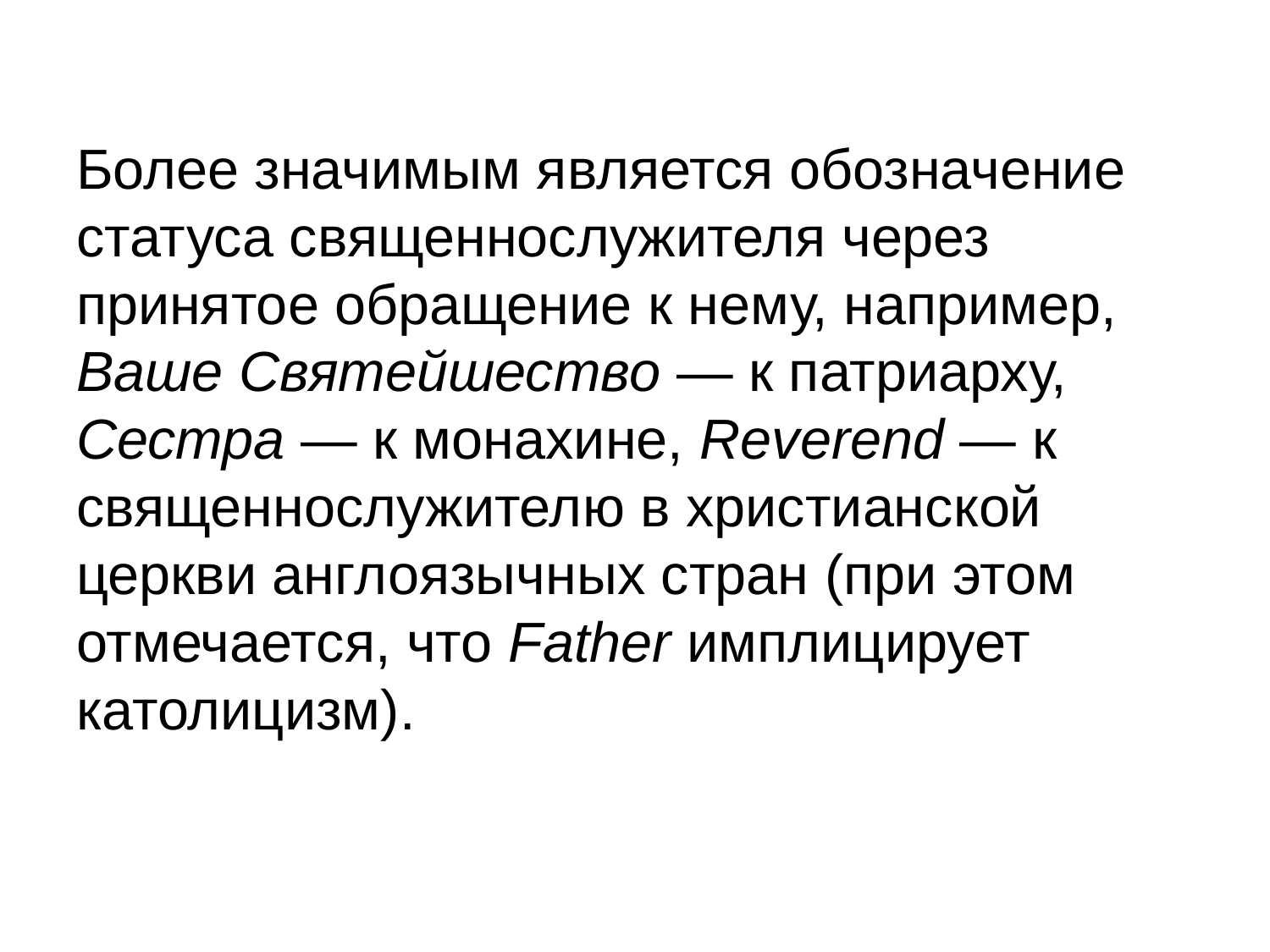

#
Более значимым является обозначение статуса священнослужителя через принятое обращение к нему, например, Ваше Святейшество — к патриарху, Сестра — к монахине, Reverend — к священнослужителю в христианской церкви англоязычных стран (при этом отмечается, что Father имплицирует католицизм).